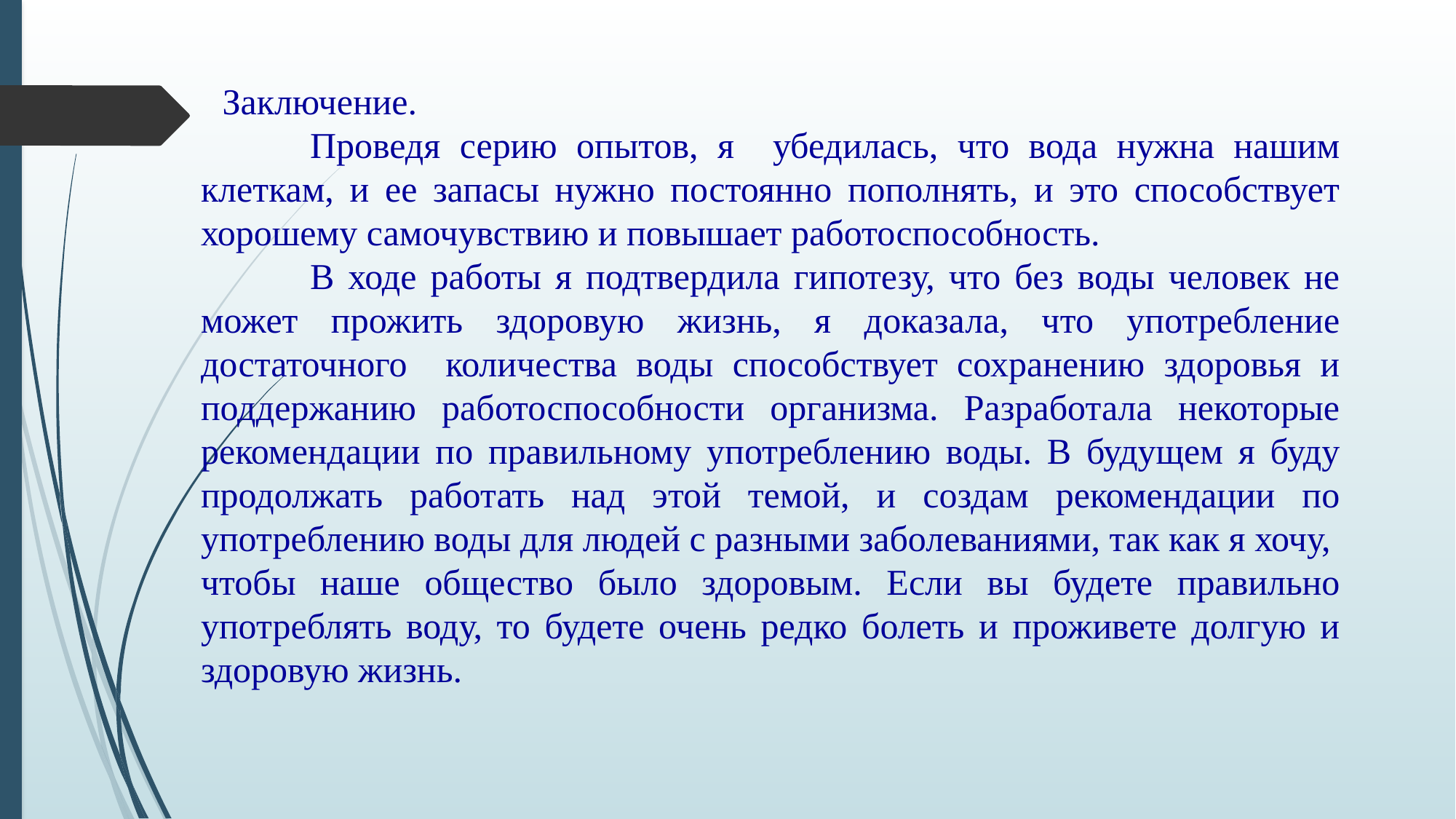

Заключение.
	Проведя серию опытов, я  убедилась, что вода нужна нашим клеткам, и ее запасы нужно постоянно пополнять, и это способствует хорошему самочувствию и повышает работоспособность.
	В ходе работы я подтвердила гипотезу, что без воды человек не может прожить здоровую жизнь, я доказала, что употребление достаточного  количества воды способствует сохранению здоровья и поддержанию работоспособности организма. Разработала некоторые рекомендации по правильному употреблению воды. В будущем я буду продолжать работать над этой темой, и создам рекомендации по употреблению воды для людей с разными заболеваниями, так как я хочу,  чтобы наше общество было здоровым. Если вы будете правильно употреблять воду, то будете очень редко болеть и проживете долгую и здоровую жизнь.